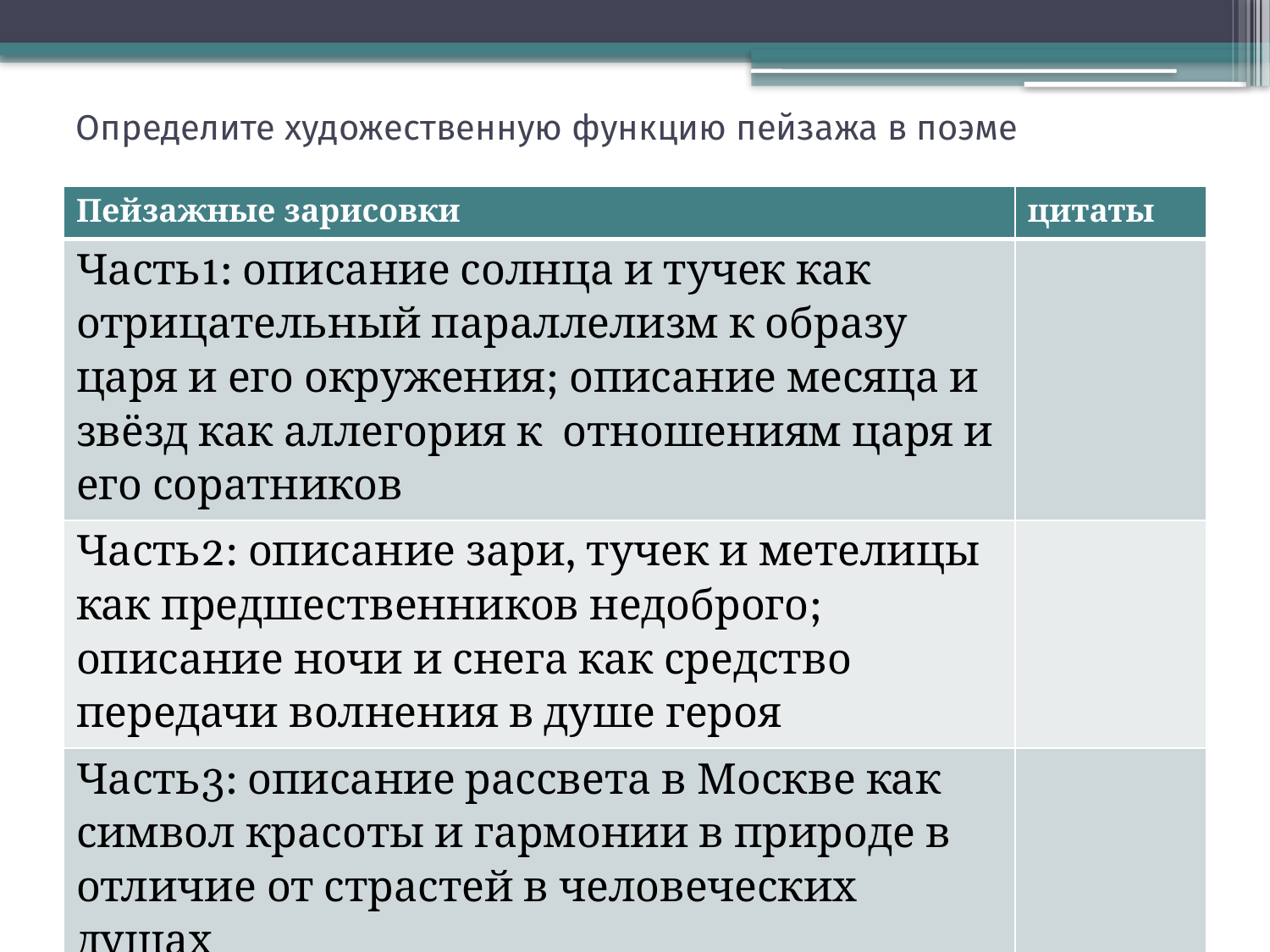

# Определите художественную функцию пейзажа в поэме
| Пейзажные зарисовки | цитаты |
| --- | --- |
| Часть1: описание солнца и тучек как отрицательный параллелизм к образу царя и его окружения; описание месяца и звёзд как аллегория к отношениям царя и его соратников |  |
| Часть2: описание зари, тучек и метелицы как предшественников недоброго; описание ночи и снега как средство передачи волнения в душе героя |  |
| Часть3: описание рассвета в Москве как символ красоты и гармонии в природе в отличие от страстей в человеческих душах |  |